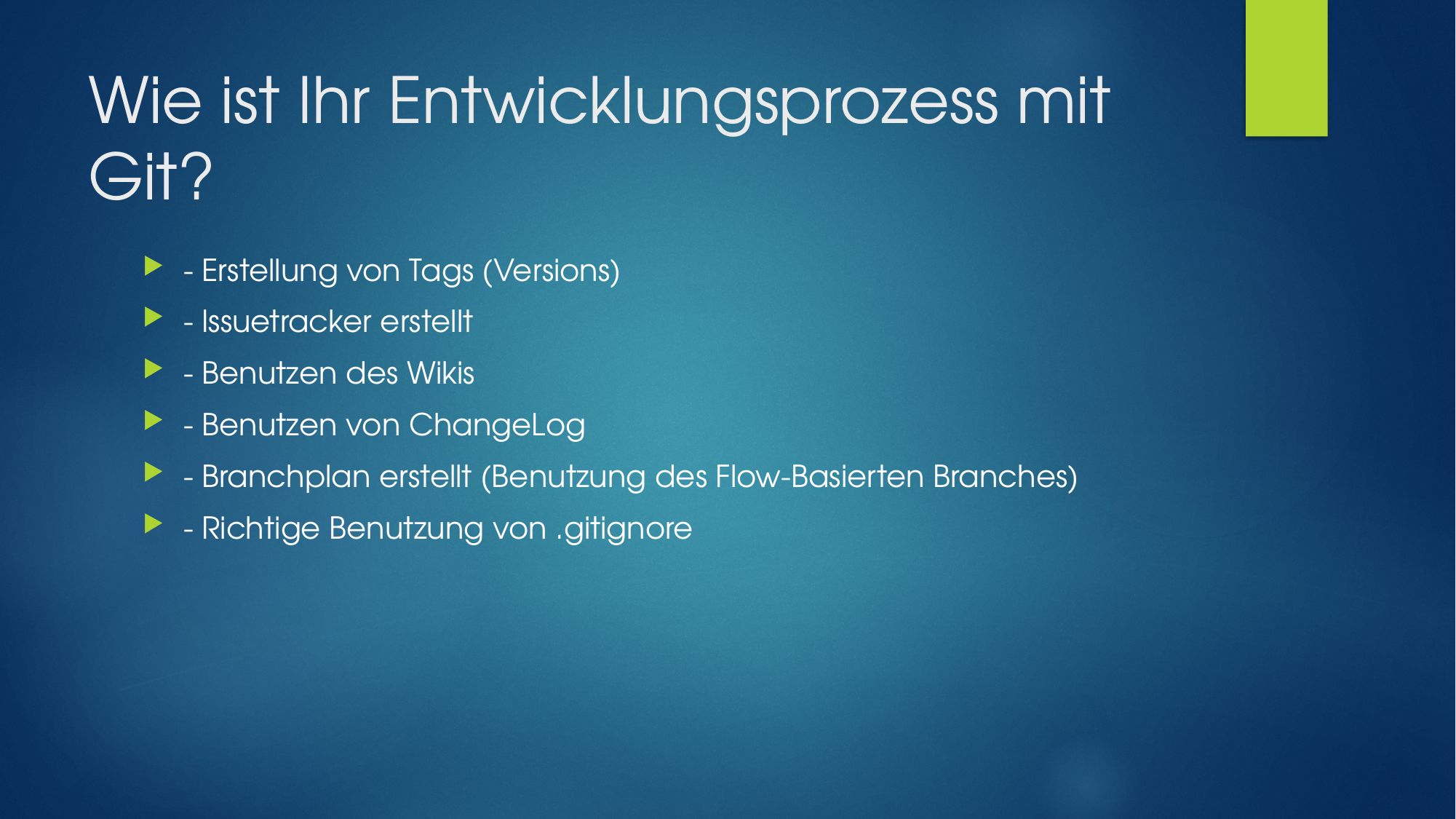

# Wie ist Ihr Entwicklungsprozess mit Git?
- Erstellung von Tags (Versions)
- Issuetracker erstellt
- Benutzen des Wikis
- Benutzen von ChangeLog
- Branchplan erstellt (Benutzung des Flow-Basierten Branches)
- Richtige Benutzung von .gitignore